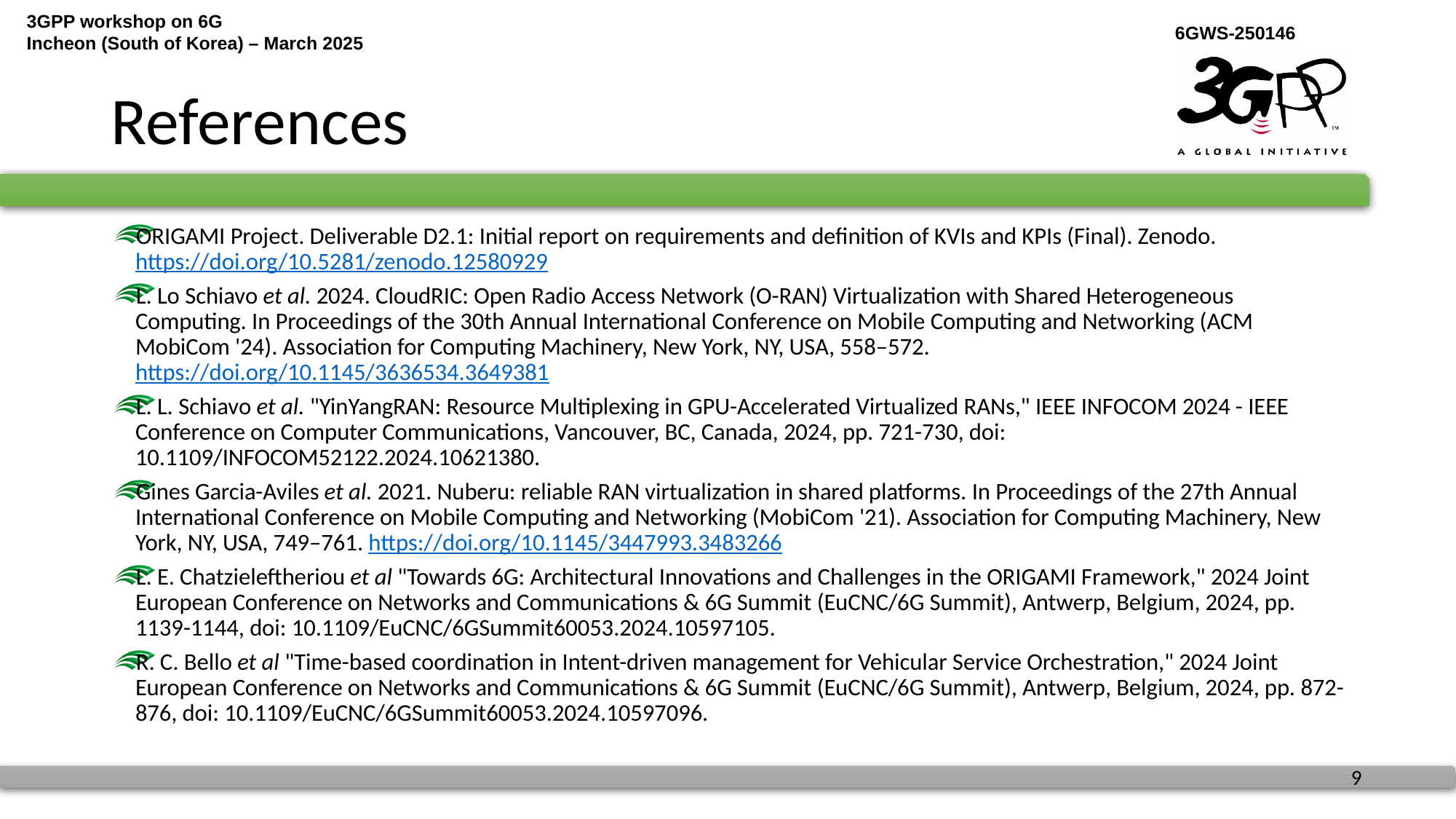

# References
ORIGAMI Project. Deliverable D2.1: Initial report on requirements and definition of KVIs and KPIs (Final). Zenodo. https://doi.org/10.5281/zenodo.12580929
L. Lo Schiavo et al. 2024. CloudRIC: Open Radio Access Network (O-RAN) Virtualization with Shared Heterogeneous Computing. In Proceedings of the 30th Annual International Conference on Mobile Computing and Networking (ACM MobiCom '24). Association for Computing Machinery, New York, NY, USA, 558–572. https://doi.org/10.1145/3636534.3649381
L. L. Schiavo et al. "YinYangRAN: Resource Multiplexing in GPU-Accelerated Virtualized RANs," IEEE INFOCOM 2024 - IEEE Conference on Computer Communications, Vancouver, BC, Canada, 2024, pp. 721-730, doi: 10.1109/INFOCOM52122.2024.10621380.
Gines Garcia-Aviles et al. 2021. Nuberu: reliable RAN virtualization in shared platforms. In Proceedings of the 27th Annual International Conference on Mobile Computing and Networking (MobiCom '21). Association for Computing Machinery, New York, NY, USA, 749–761. https://doi.org/10.1145/3447993.3483266
L. E. Chatzieleftheriou et al "Towards 6G: Architectural Innovations and Challenges in the ORIGAMI Framework," 2024 Joint European Conference on Networks and Communications & 6G Summit (EuCNC/6G Summit), Antwerp, Belgium, 2024, pp. 1139-1144, doi: 10.1109/EuCNC/6GSummit60053.2024.10597105.
R. C. Bello et al "Time-based coordination in Intent-driven management for Vehicular Service Orchestration," 2024 Joint European Conference on Networks and Communications & 6G Summit (EuCNC/6G Summit), Antwerp, Belgium, 2024, pp. 872-876, doi: 10.1109/EuCNC/6GSummit60053.2024.10597096.